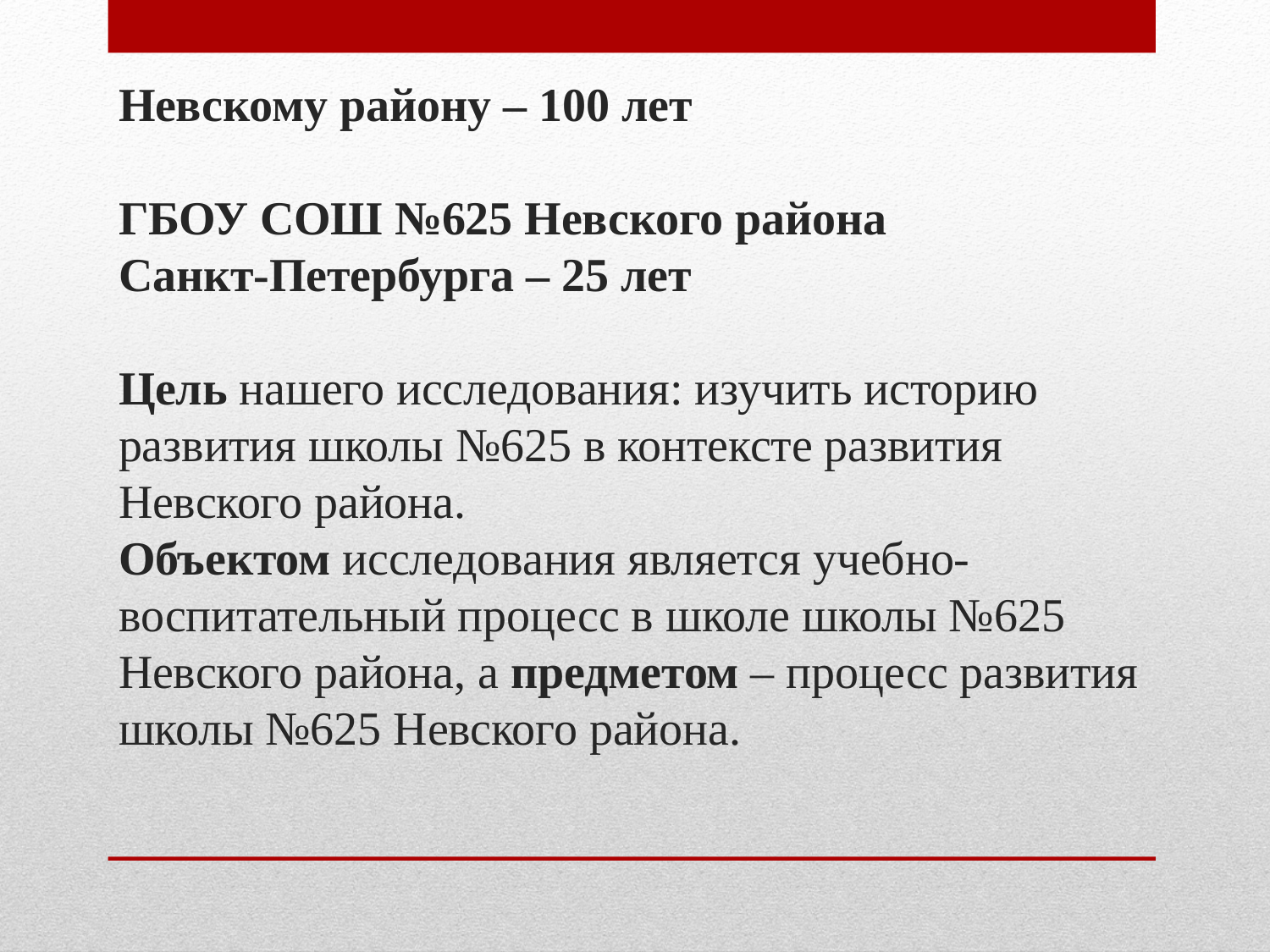

# Невскому району – 100 лет ГБОУ СОШ №625 Невского района Санкт-Петербурга – 25 лет Цель нашего исследования: изучить историю развития школы №625 в контексте развития Невского района. Объектом исследования является учебно-воспитательный процесс в школе школы №625 Невского района, а предметом – процесс развития школы №625 Невского района.